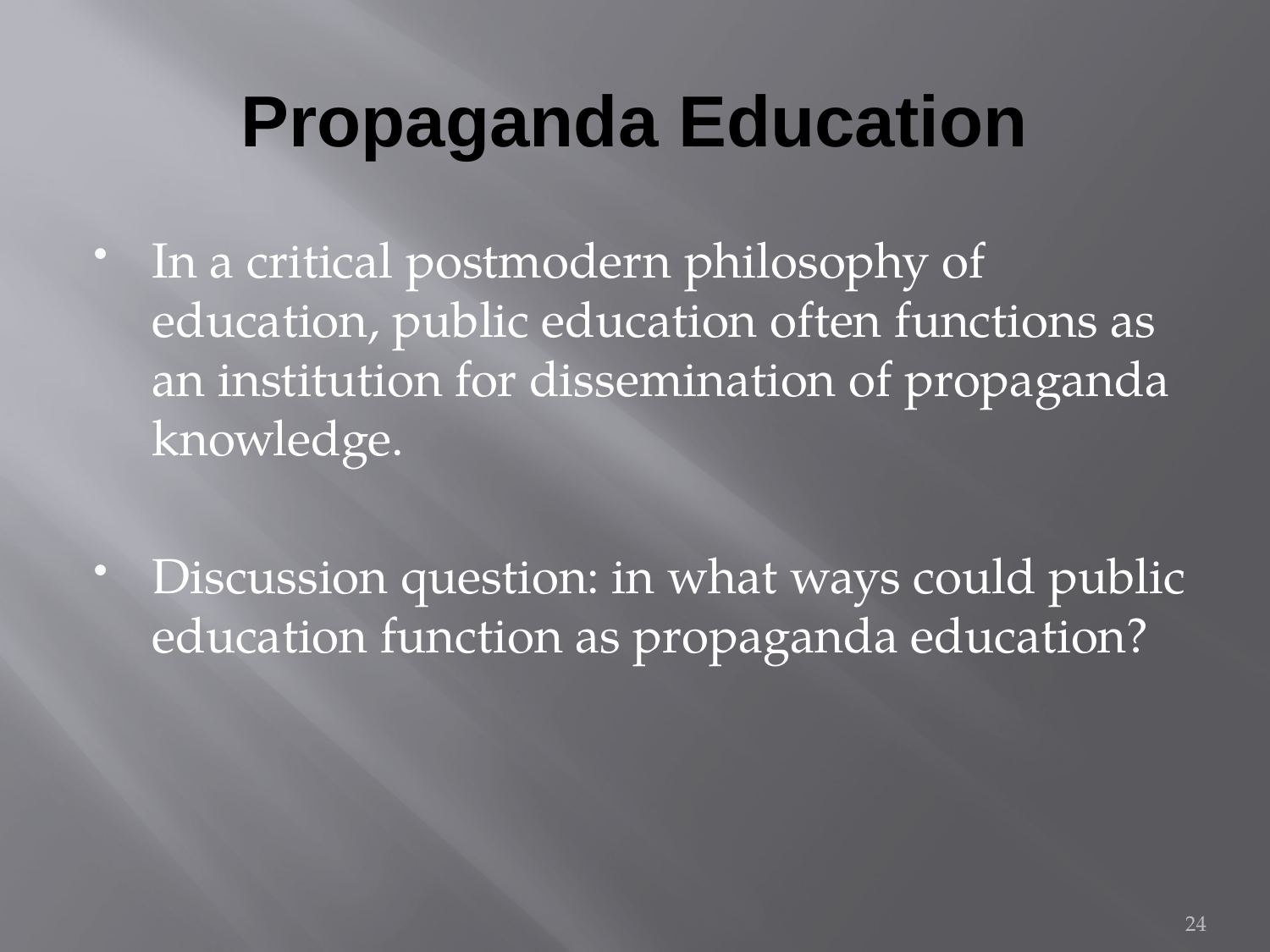

# Propaganda Education
In a critical postmodern philosophy of education, public education often functions as an institution for dissemination of propaganda knowledge.

Discussion question: in what ways could public education function as propaganda education?
24